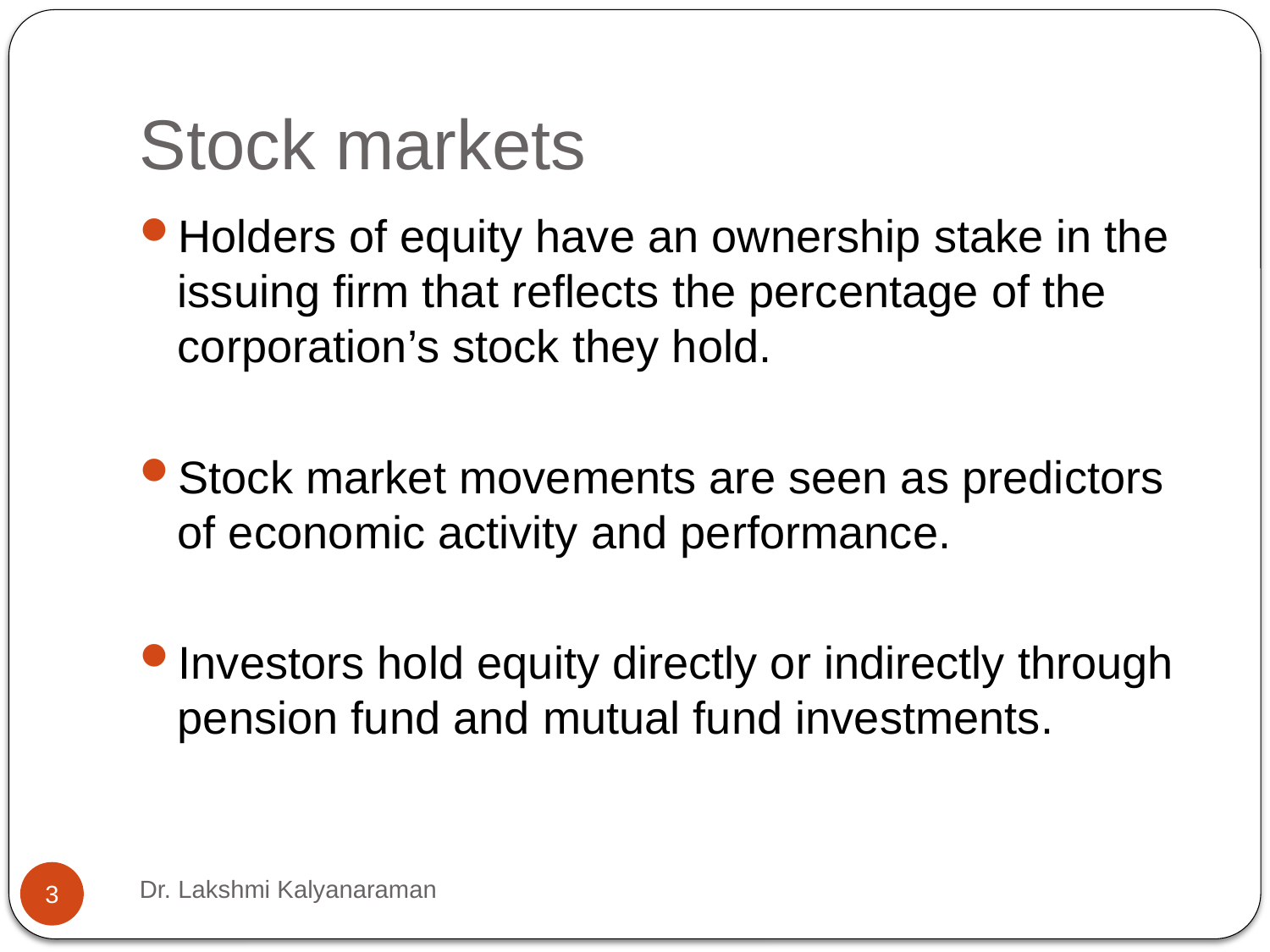

# Stock markets
Holders of equity have an ownership stake in the issuing firm that reflects the percentage of the corporation’s stock they hold.

Stock market movements are seen as predictors of economic activity and performance.

Investors hold equity directly or indirectly through pension fund and mutual fund investments.
Dr. Lakshmi Kalyanaraman
3